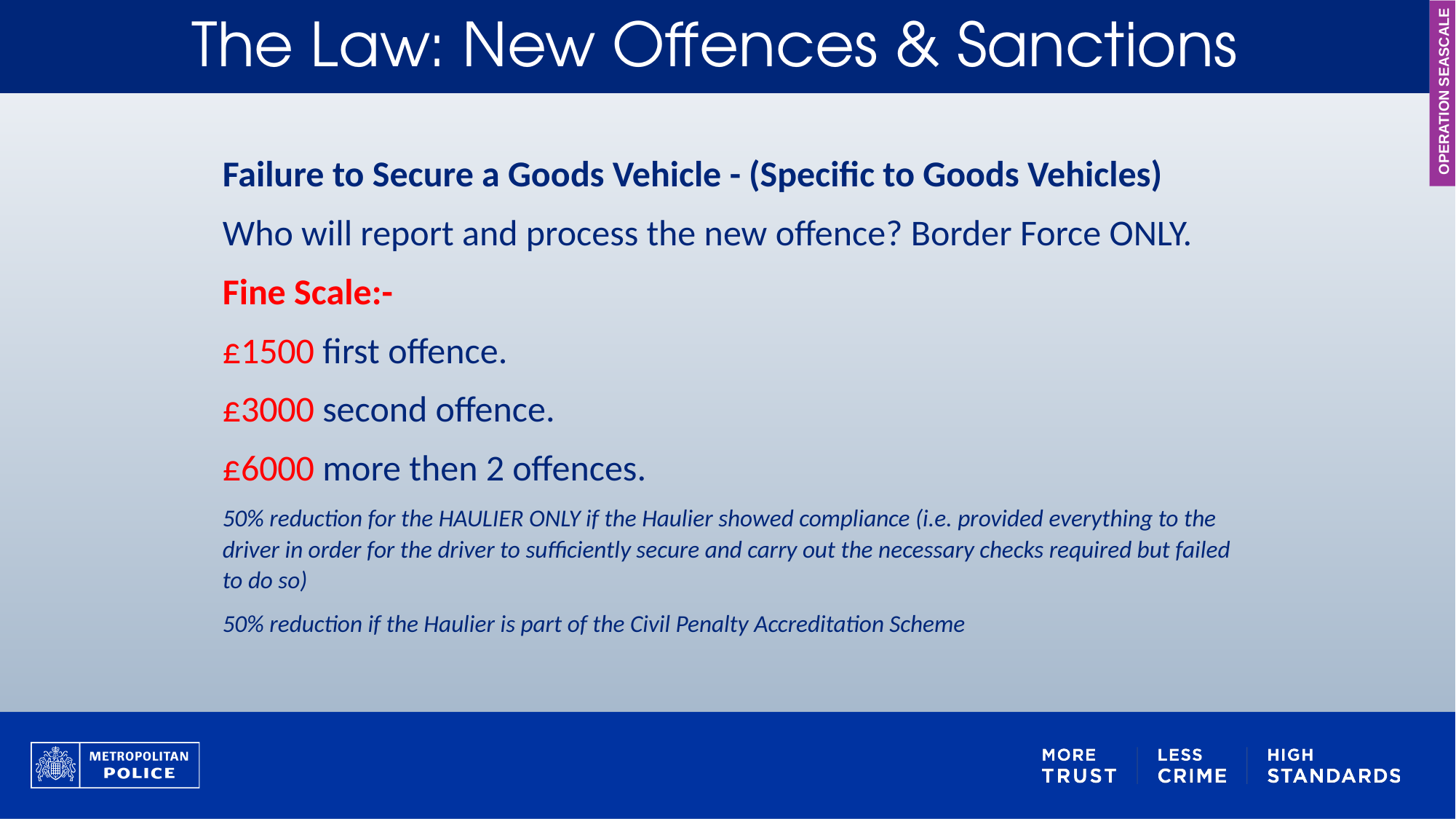

The Law: New Offences & Sanctions
OPERATION SEASCALE
Failure to Secure a Goods Vehicle - (Specific to Goods Vehicles)
Who will report and process the new offence? Border Force ONLY.
Fine Scale:-
£1500 first offence.
£3000 second offence.
£6000 more then 2 offences.
50% reduction for the HAULIER ONLY if the Haulier showed compliance (i.e. provided everything to the driver in order for the driver to sufficiently secure and carry out the necessary checks required but failed to do so)
50% reduction if the Haulier is part of the Civil Penalty Accreditation Scheme